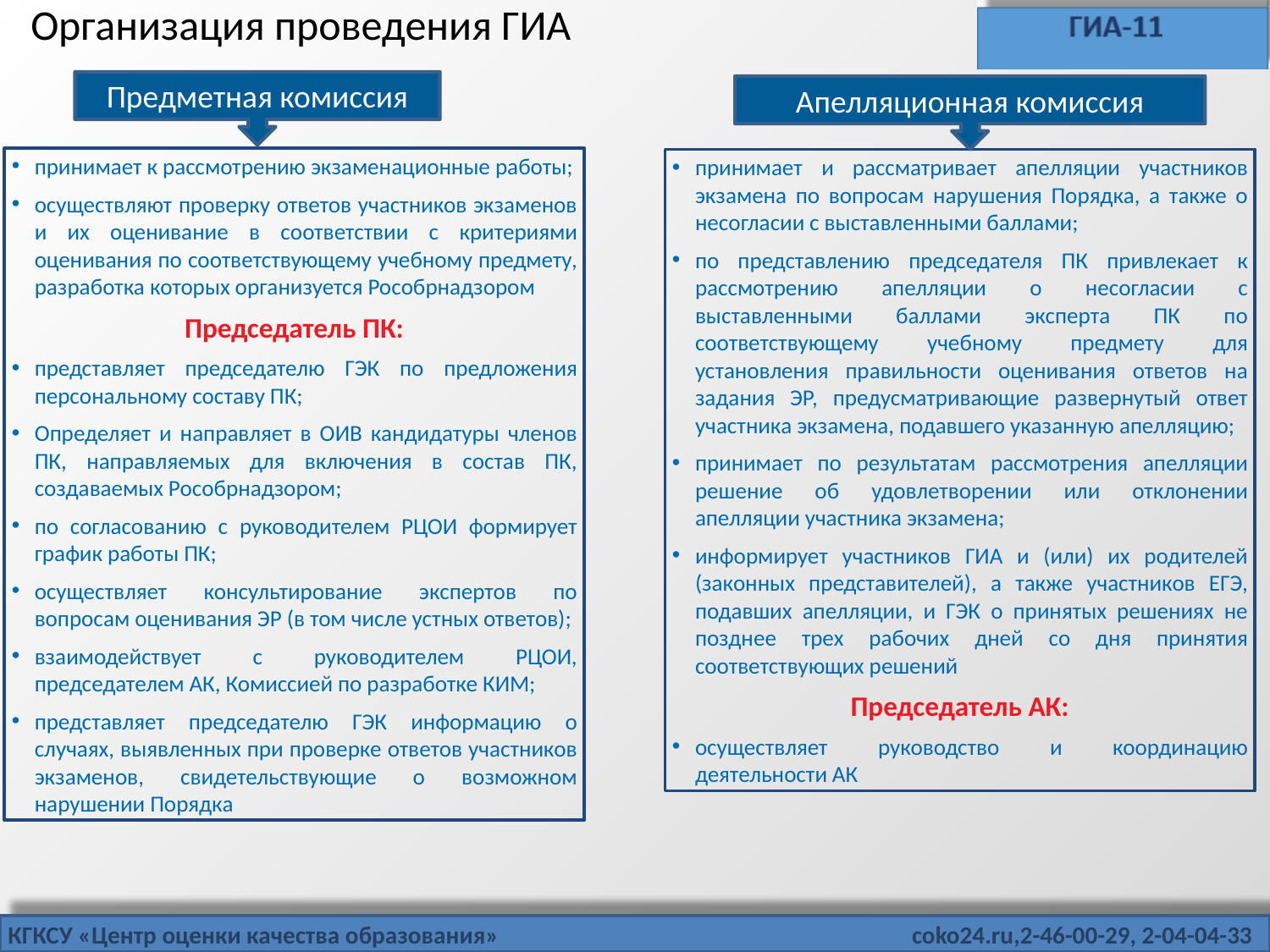

Организация проведения ГИА
Предметная комиссия
Апелляционная комиссия
принимает к рассмотрению экзаменационные работы;
осуществляют проверку ответов участников экзаменов и их оценивание в соответствии с критериями оценивания по соответствующему учебному предмету, разработка которых организуется Рособрнадзором
Председатель ПК:
представляет председателю ГЭК по предложения персональному составу ПК;
Определяет и направляет в ОИВ кандидатуры членов ПК, направляемых для включения в состав ПК, создаваемых Рособрнадзором;
по согласованию с руководителем РЦОИ формирует график работы ПК;
осуществляет консультирование экспертов по вопросам оценивания ЭР (в том числе устных ответов);
взаимодействует с руководителем РЦОИ, председателем АК, Комиссией по разработке КИМ;
представляет председателю ГЭК информацию о случаях, выявленных при проверке ответов участников экзаменов, свидетельствующие о возможном нарушении Порядка
принимает и рассматривает апелляции участников экзамена по вопросам нарушения Порядка, а также о несогласии с выставленными баллами;
по представлению председателя ПК привлекает к рассмотрению апелляции о несогласии с выставленными баллами эксперта ПК по соответствующему учебному предмету для установления правильности оценивания ответов на задания ЭР, предусматривающие развернутый ответ участника экзамена, подавшего указанную апелляцию;
принимает по результатам рассмотрения апелляции решение об удовлетворении или отклонении апелляции участника экзамена;
информирует участников ГИА и (или) их родителей (законных представителей), а также участников ЕГЭ, подавших апелляции, и ГЭК о принятых решениях не позднее трех рабочих дней со дня принятия соответствующих решений
Председатель АК:
осуществляет руководство и координацию деятельности АК